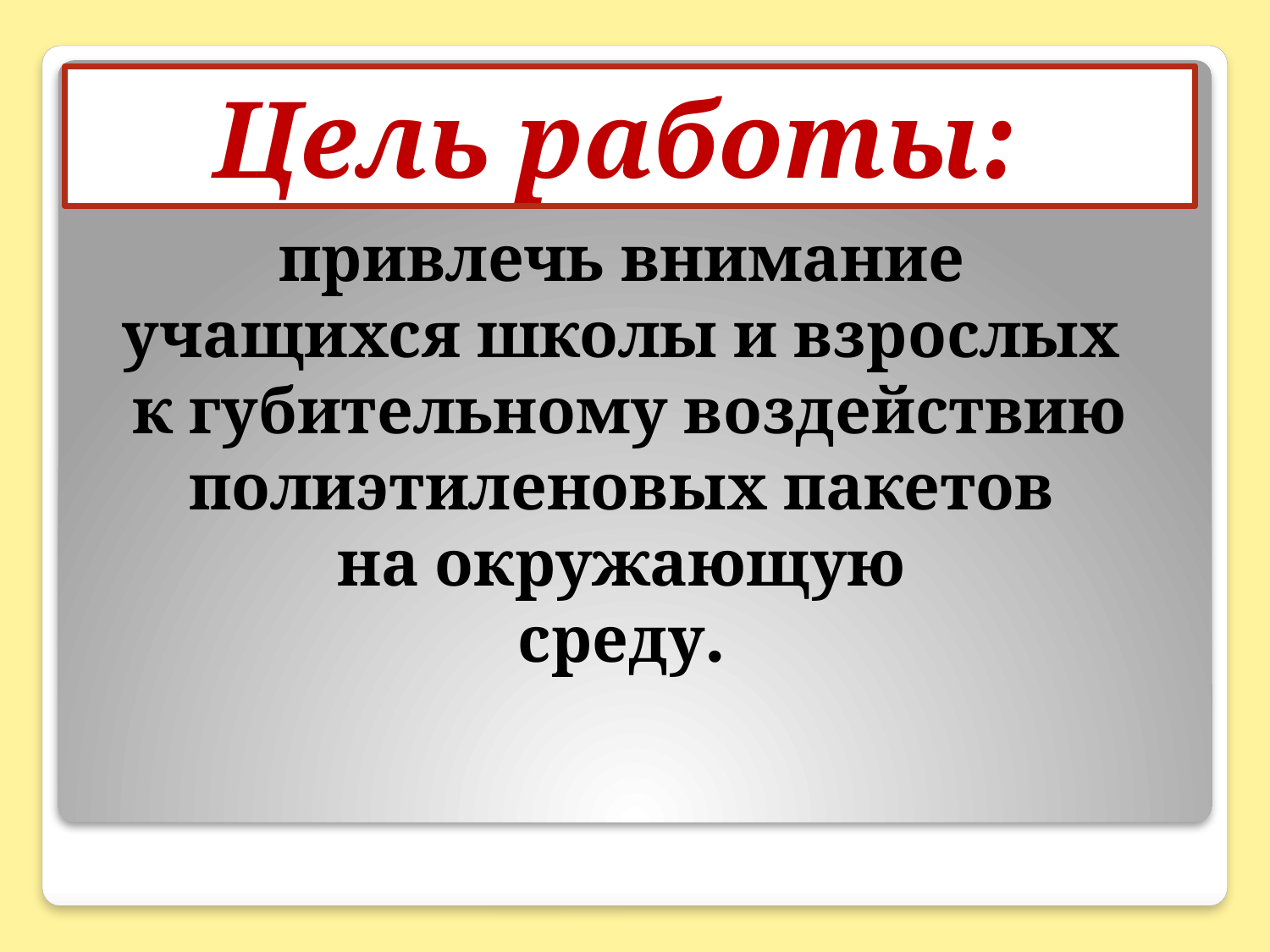

Цель работы:
# привлечь внимание учащихся школы и взрослых к губительному воздействию полиэтиленовых пакетов на окружающую среду.